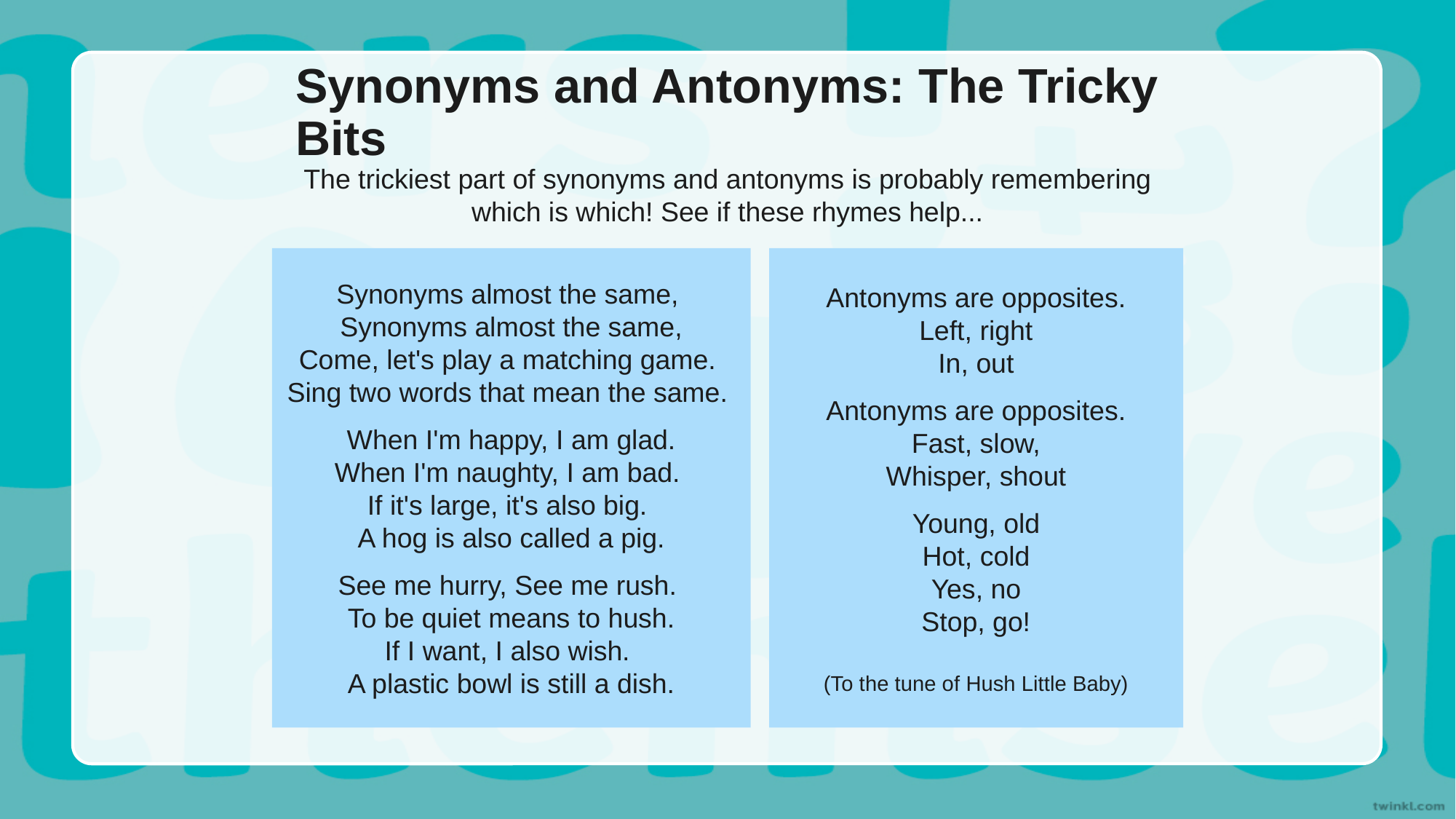

# Synonyms and Antonyms: The Tricky Bits
The trickiest part of synonyms and antonyms is probably remembering which is which! See if these rhymes help...
Synonyms almost the same,
Synonyms almost the same,
Come, let's play a matching game.
Sing two words that mean the same.
When I'm happy, I am glad.
When I'm naughty, I am bad.
If it's large, it's also big.
A hog is also called a pig.

See me hurry, See me rush.
To be quiet means to hush.
If I want, I also wish.
A plastic bowl is still a dish.
Antonyms are opposites.
Left, right
In, out

Antonyms are opposites.
Fast, slow,
Whisper, shout
Young, old
Hot, cold
Yes, no
Stop, go!

(To the tune of Hush Little Baby)